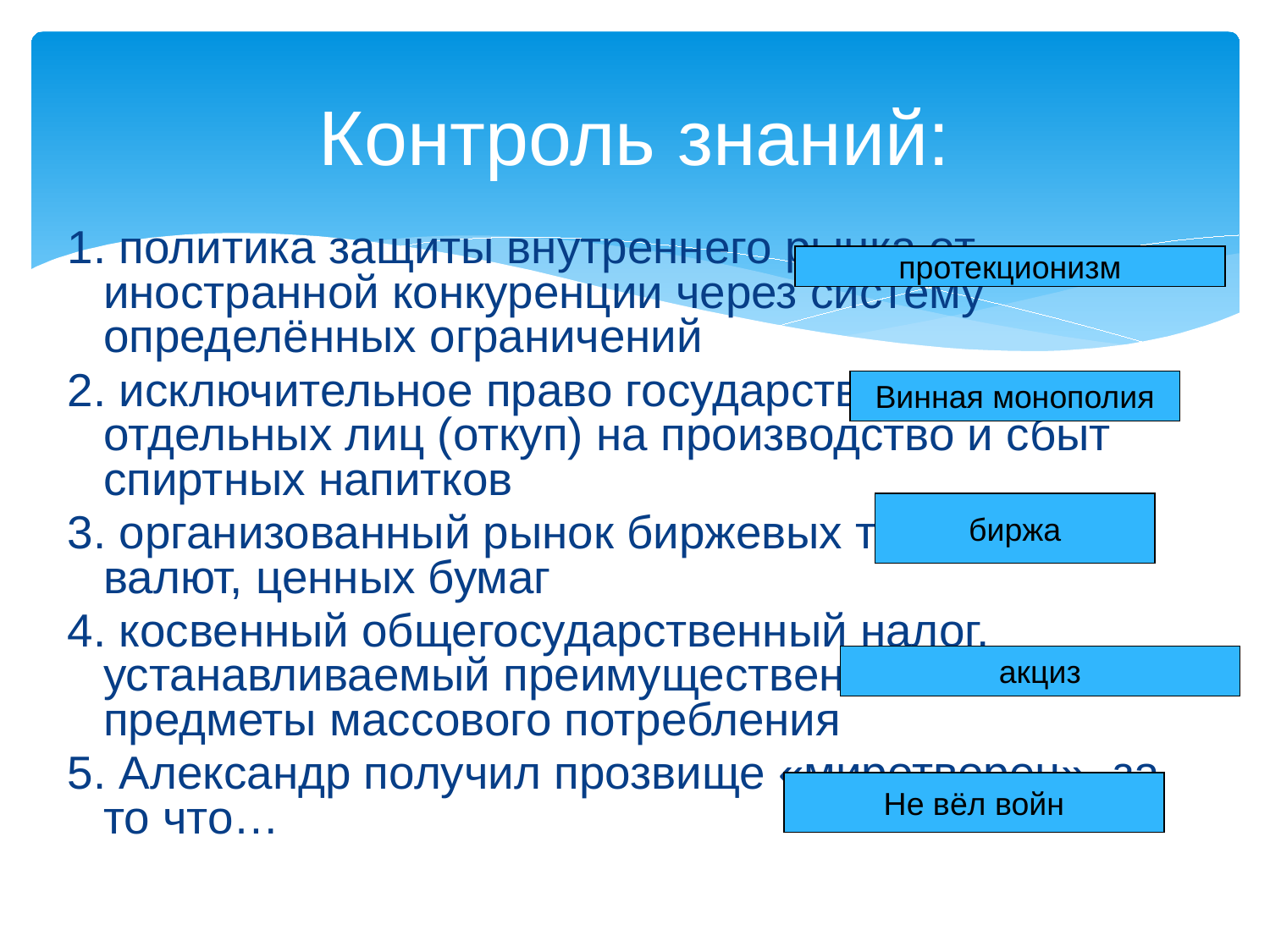

# Контроль знаний:
1. политика защиты внутреннего рынка от иностранной конкуренции через систему определённых ограничений
2. исключительное право государства или отдельных лиц (откуп) на производство и сбыт спиртных напитков
3. организованный рынок биржевых товаров, валют, ценных бумаг
4. косвенный общегосударственный налог, устанавливаемый преимущественно на предметы массового потребления
5. Александр получил прозвище «миротворец», за то что…
протекционизм
Винная монополия
биржа
акциз
Не вёл войн